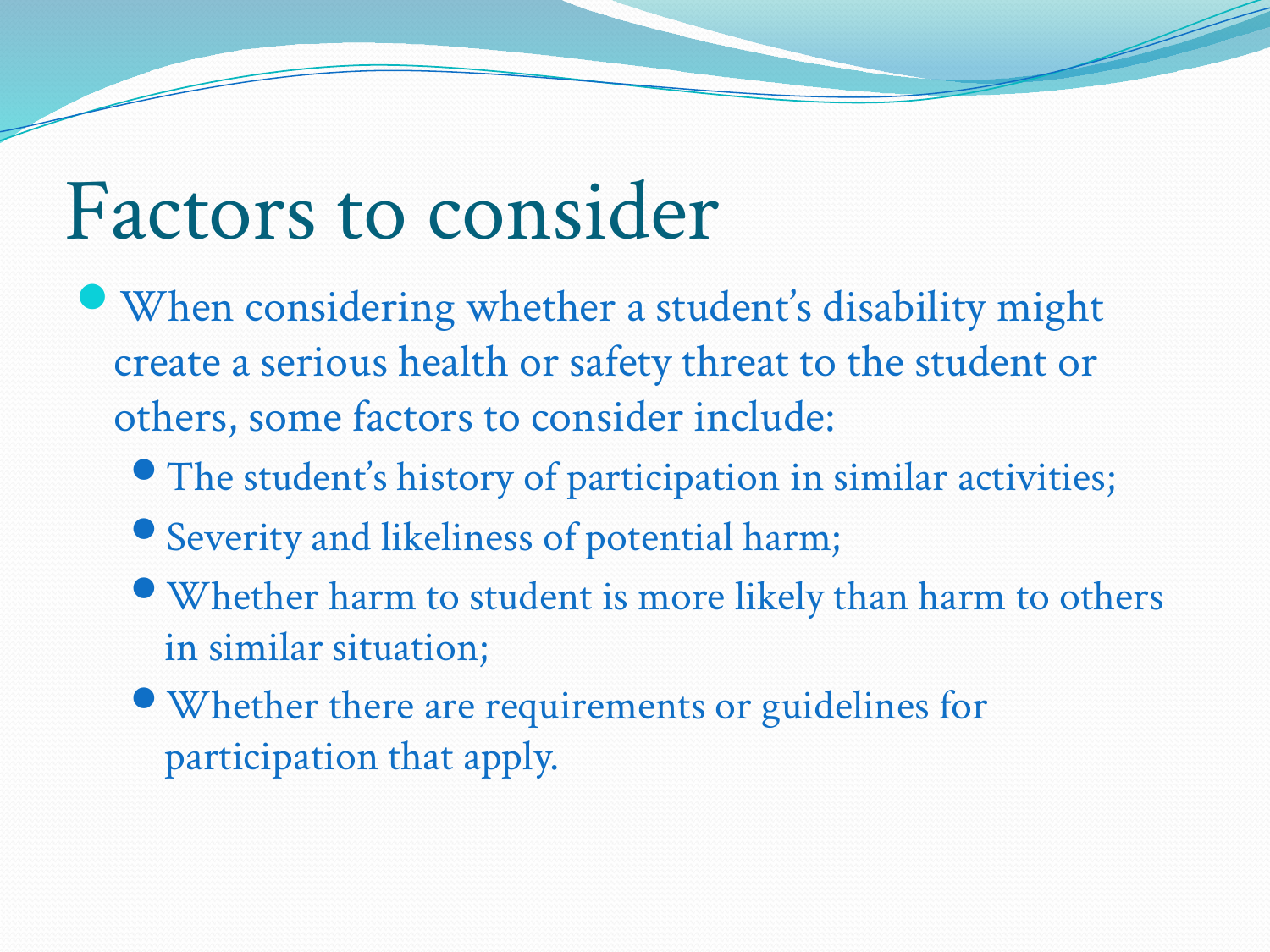

# Factors to consider
When considering whether a student’s disability might create a serious health or safety threat to the student or others, some factors to consider include:
The student’s history of participation in similar activities;
Severity and likeliness of potential harm;
Whether harm to student is more likely than harm to others in similar situation;
Whether there are requirements or guidelines for participation that apply.